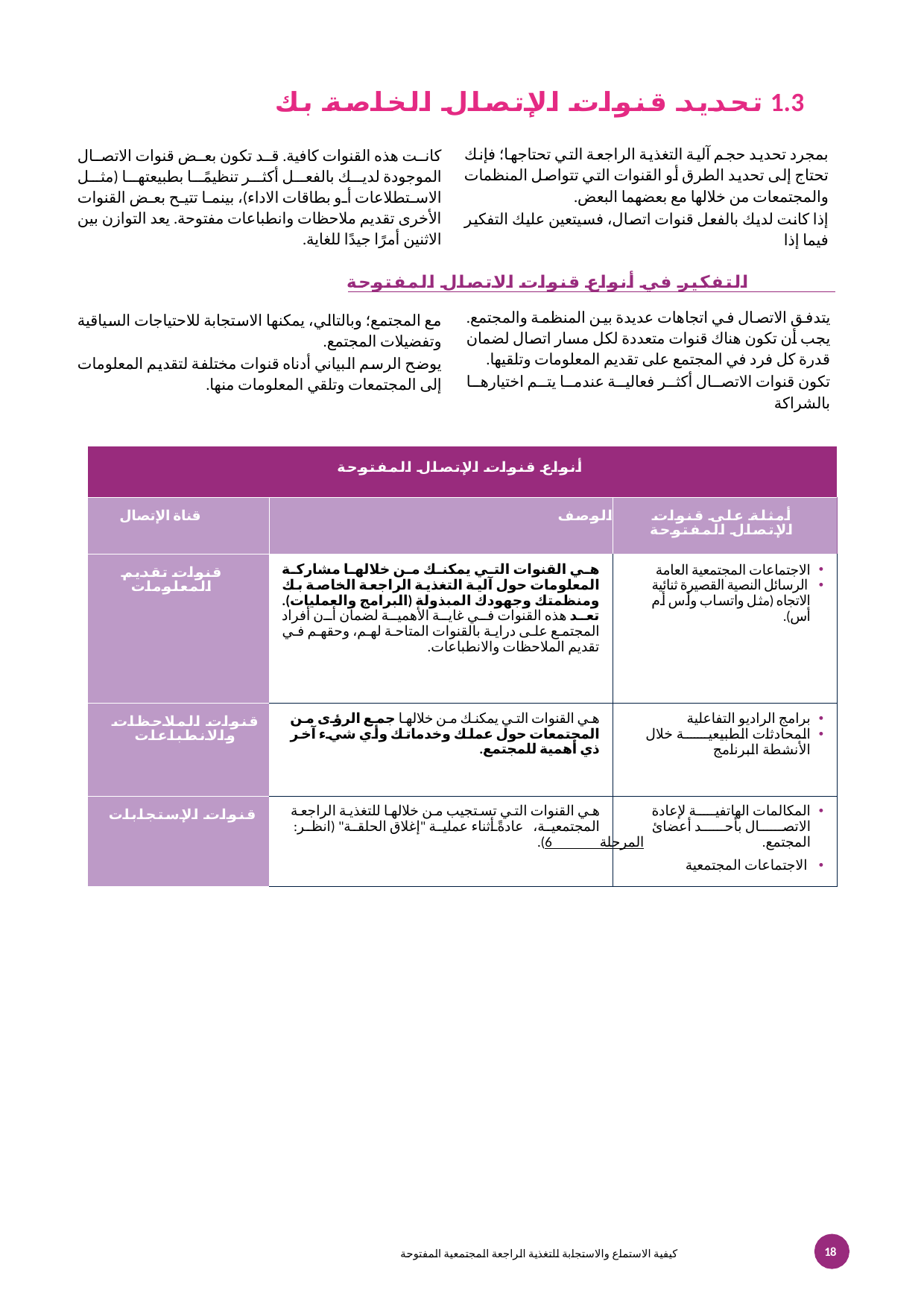

1.3 تحديد قنوات الإتصال الخاصة بك
بمجرد تحديد حجم آلية التغذية الراجعة التي تحتاجها؛ فإنك تحتاج إلى تحديد الطرق أو القنوات التي تتواصل المنظمات والمجتمعات من خلالها مع بعضهما البعض.
إذا كانت لديك بالفعل قنوات اتصال، فسيتعين عليك التفكير فيما إذا
كانت هذه القنوات كافية. قد تكون بعض قنوات الاتصال الموجودة لديك بالفعل أكثر تنظيمًا بطبيعتها (مثل الاستطلاعات أو بطاقات الاداء)، بينما تتيح بعض القنوات الأخرى تقديم ملاحظات وانطباعات مفتوحة. يعد التوازن بين الاثنين أمرًا جيدًا للغاية.
التفكير في أنواع قنوات الاتصال المفتوحة

يتدفق الاتصال في اتجاهات عديدة بين المنظمة والمجتمع. يجب أن تكون هناك قنوات متعددة لكل مسار اتصال لضمان قدرة كل فرد في المجتمع على تقديم المعلومات وتلقيها.
تكون قنوات الاتصال أكثر فعالية عندما يتم اختيارها بالشراكة
مع المجتمع؛ وبالتالي، يمكنها الاستجابة للاحتياجات السياقية وتفضيلات المجتمع.
يوضح الرسم البياني أدناه قنوات مختلفة لتقديم المعلومات إلى المجتمعات وتلقي المعلومات منها.
| أنواع قنوات الإتصال المفتوحة |  |  |
| --- | --- | --- |
| قناة الإتصال | الوصف | أمثلة على قنوات الإتصال المفتوحة |
| قنوات تقديم المعلومات | هي القنوات التي يمكنك من خلالها مشاركة المعلومات حول آلية التغذية الراجعة الخاصة بك ومنظمتك وجهودك المبذولة (البرامج والعمليات). تعد هذه القنوات في غاية الأهمية لضمان أن أفراد المجتمع على دراية بالقنوات المتاحة لهم، وحقهم في تقديم الملاحظات والانطباعات. | الاجتماعات المجتمعية العامة الرسائل النصية القصيرة ثنائية الاتجاه (مثل واتساب وأس أم أس). |
| قنوات الملاحظات والانطباعات | هي القنوات التي يمكنك من خلالها جمع الرؤى من المجتمعات حول عملك وخدماتك وأي شيء آخر ذي أهمية للمجتمع. | برامج الراديو التفاعلية المحادثات الطبيعية خلال الأنشطة البرنامج |
| قنوات الإستجابات | هي القنوات التي تستجيب من خلالها للتغذية الراجعة المجتمعية، عادةً أثناء عملية "إغلاق الحلقة" (انظر: المرحلة 6). | المكالمات الهاتفية لإعادة الاتصال بأحد أعضائ المجتمع. الاجتماعات المجتمعية |

18
كيفية الاستماع والاستجابة للتغذية الراجعة المجتمعية المفتوحة